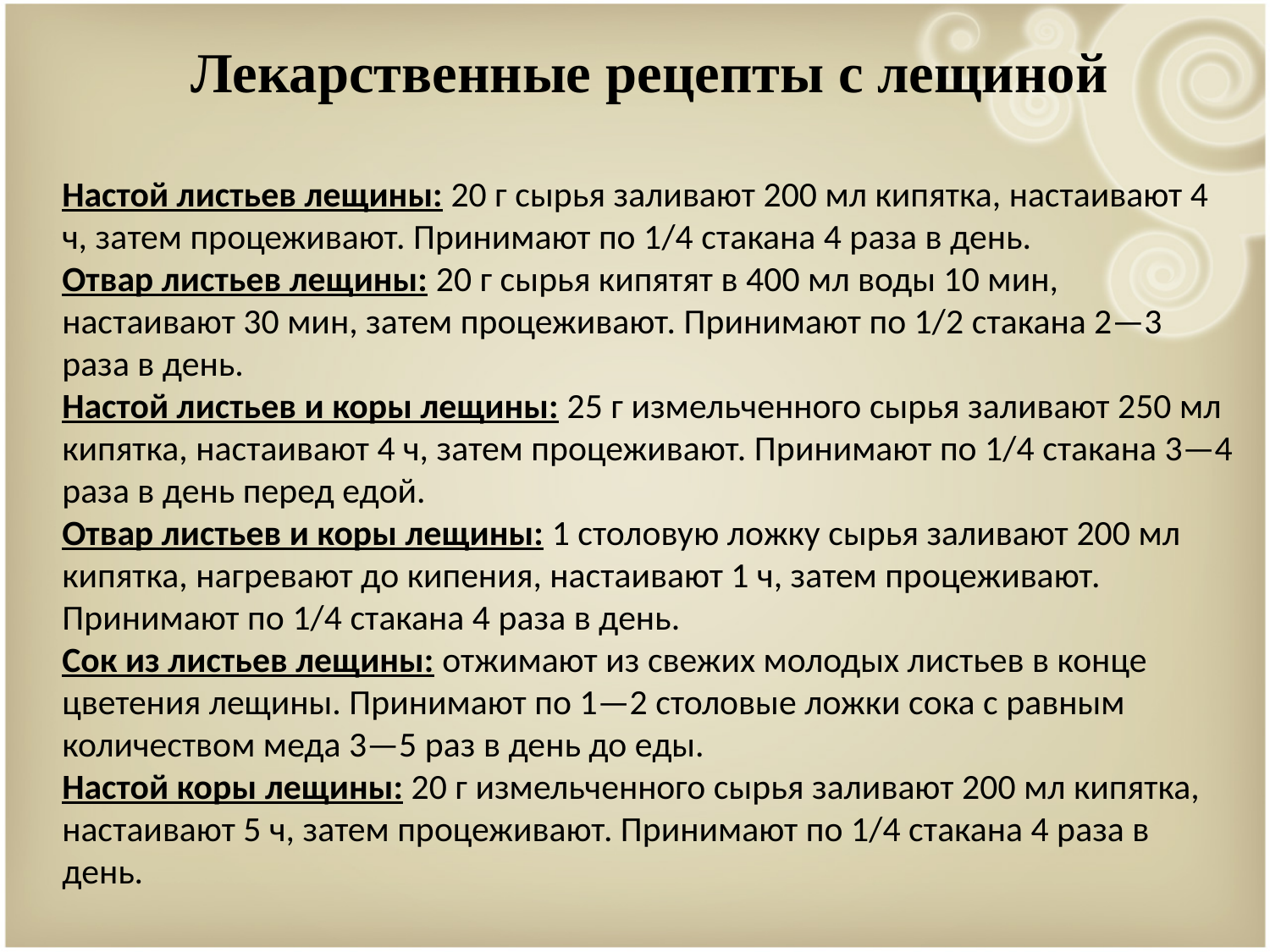

Лекарственные рецепты с лещиной

Настой листьев лещины: 20 г сырья заливают 200 мл кипятка, настаивают 4 ч, затем процеживают. Принимают по 1/4 стакана 4 раза в день.
Отвар листьев лещины: 20 г сырья кипятят в 400 мл воды 10 мин, настаивают 30 мин, затем процеживают. Принимают по 1/2 стакана 2—3 раза в день.
Настой листьев и коры лещины: 25 г измельченного сырья заливают 250 мл кипятка, настаивают 4 ч, затем процеживают. Принимают по 1/4 стакана 3—4 раза в день перед едой.
Отвар листьев и коры лещины: 1 столовую ложку сырья заливают 200 мл кипятка, нагревают до кипения, настаивают 1 ч, затем процеживают. Принимают по 1/4 стакана 4 раза в день.
Сок из листьев лещины: отжимают из свежих молодых листьев в конце цветения лещины. Принимают по 1—2 столовые ложки сока с равным количеством меда 3—5 раз в день до еды.
Настой коры лещины: 20 г измельченного сырья заливают 200 мл кипятка, настаивают 5 ч, затем процеживают. Принимают по 1/4 стакана 4 раза в день.